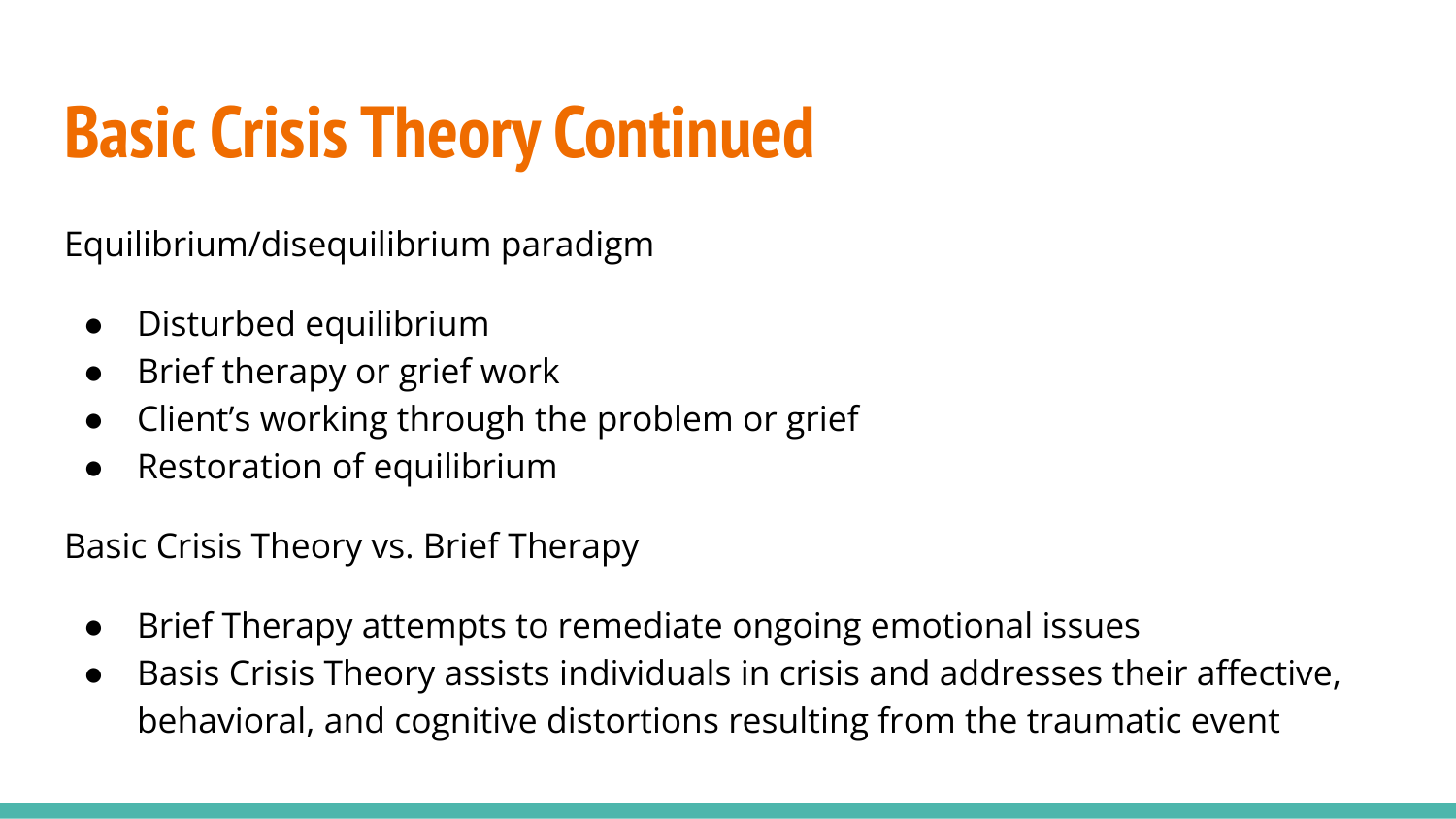

# Basic Crisis Theory Continued
Equilibrium/disequilibrium paradigm
Disturbed equilibrium
Brief therapy or grief work
Client’s working through the problem or grief
Restoration of equilibrium
Basic Crisis Theory vs. Brief Therapy
Brief Therapy attempts to remediate ongoing emotional issues
Basis Crisis Theory assists individuals in crisis and addresses their affective, behavioral, and cognitive distortions resulting from the traumatic event